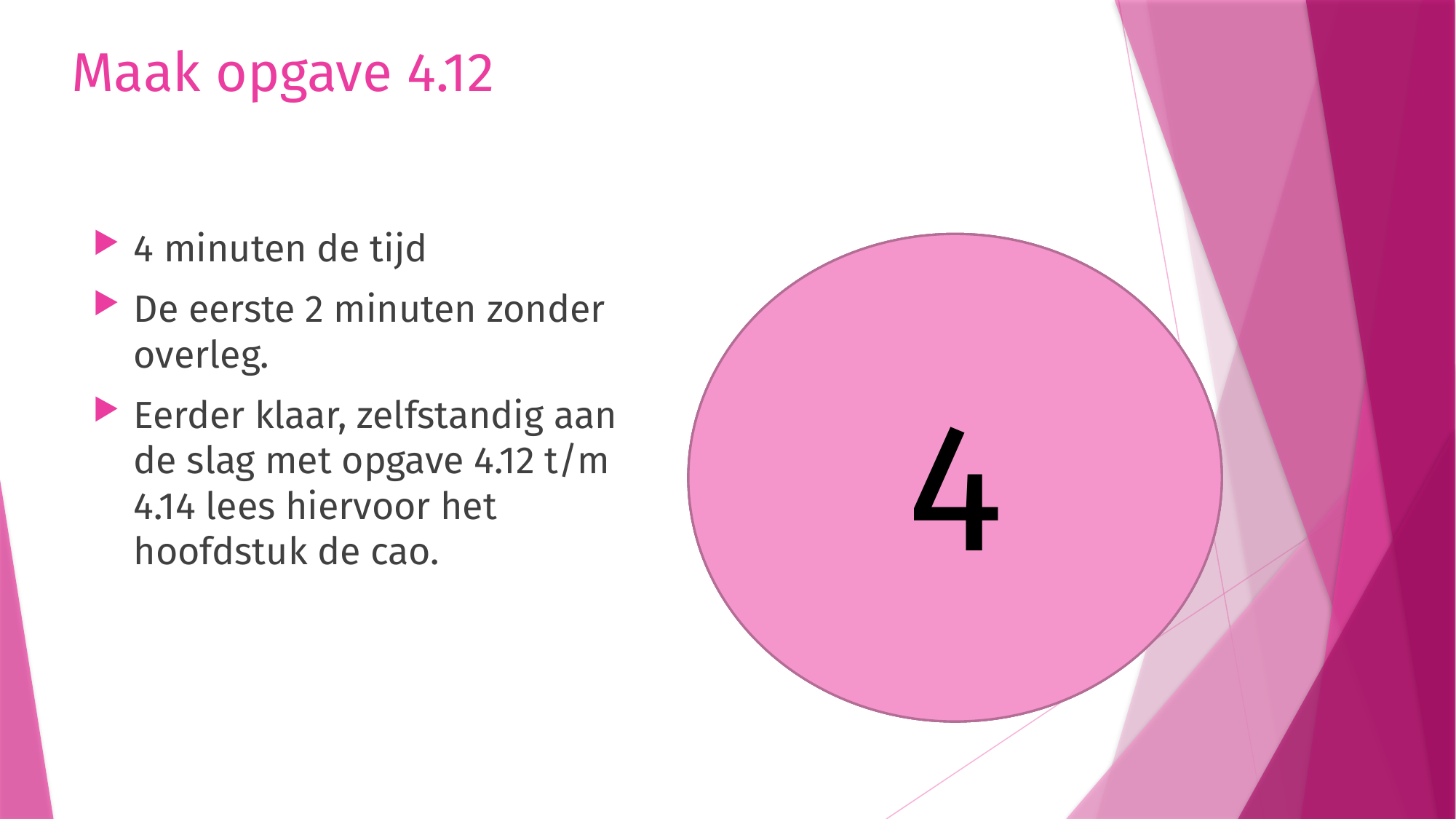

# Maak opgave 4.12
4 minuten de tijd
De eerste 2 minuten zonder overleg.
Eerder klaar, zelfstandig aan de slag met opgave 4.12 t/m 4.14 lees hiervoor het hoofdstuk de cao.
4
3
1
2